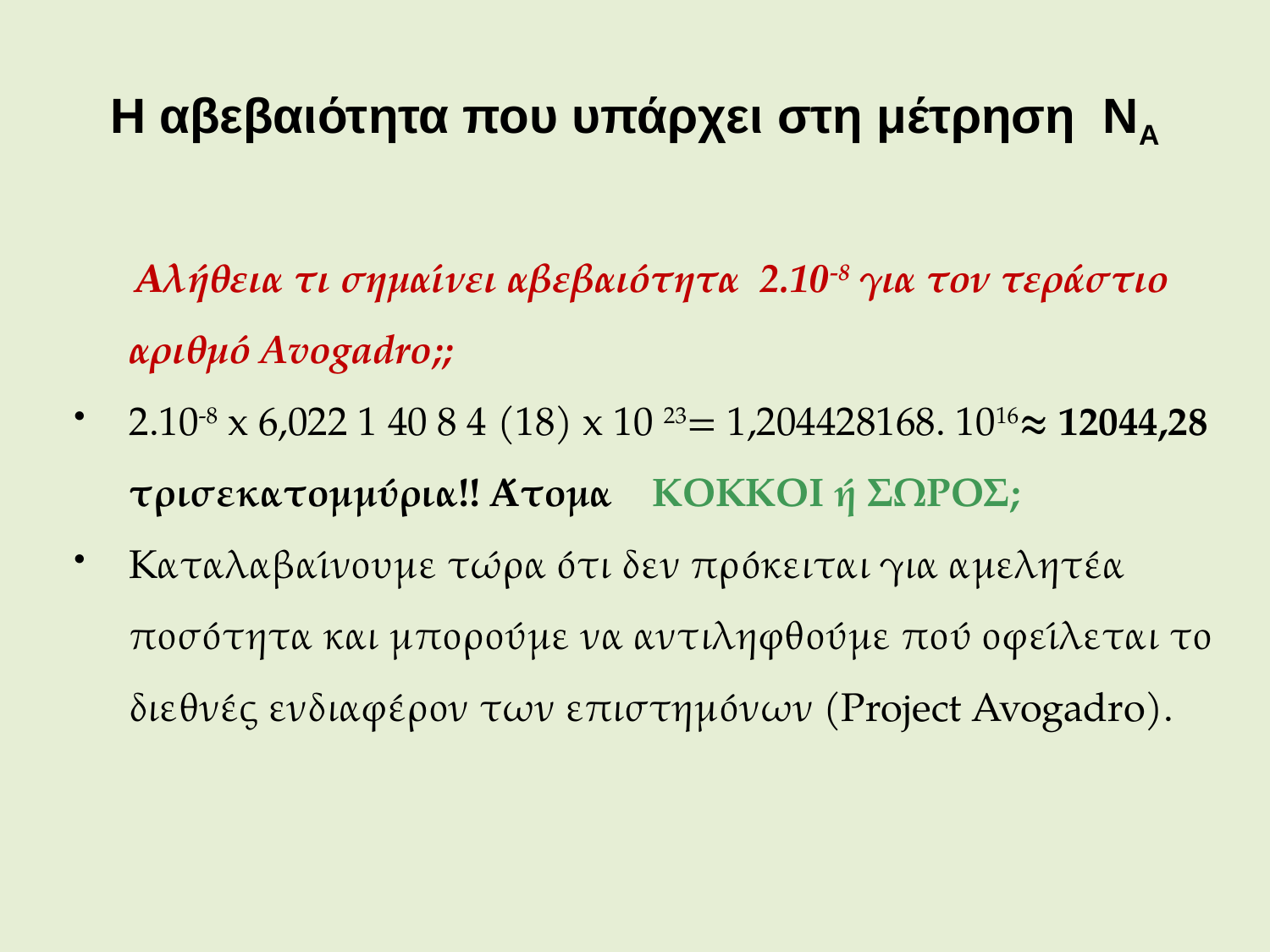

# Η αβεβαιότητα που υπάρχει στη μέτρηση  ΝΑ
      Αλήθεια τι σημαίνει αβεβαιότητα  2.10-8 για τον τεράστιο αριθμό Avogadro;;
2.10-8 x 6,022 1 40 8 4 (18) x 10 23= 1,204428168. 1016≈ 12044,28 τρισεκατομμύρια!! Άτομα    ΚΟΚΚΟΙ ή ΣΩΡΟΣ;
Καταλαβαίνουμε τώρα ότι δεν πρόκειται για αμελητέα ποσότητα και μπορούμε να αντιληφθούμε πού οφείλεται το διεθνές ενδιαφέρον των επιστημόνων (Project Avogadro).